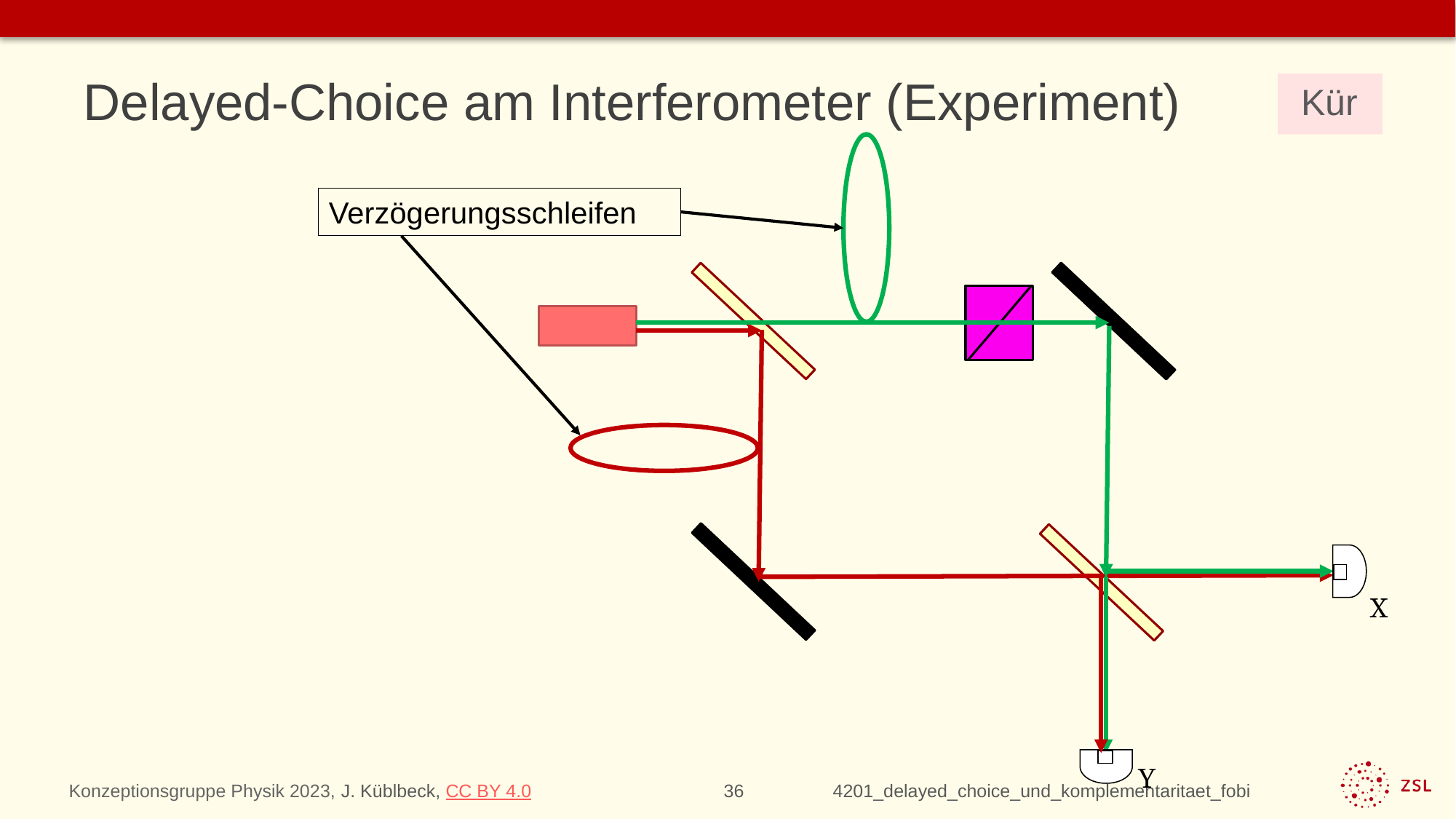

# Delayed-Choice am Interferometer (Experiment)
Kür

Verzögerungsschleifen

X

Y